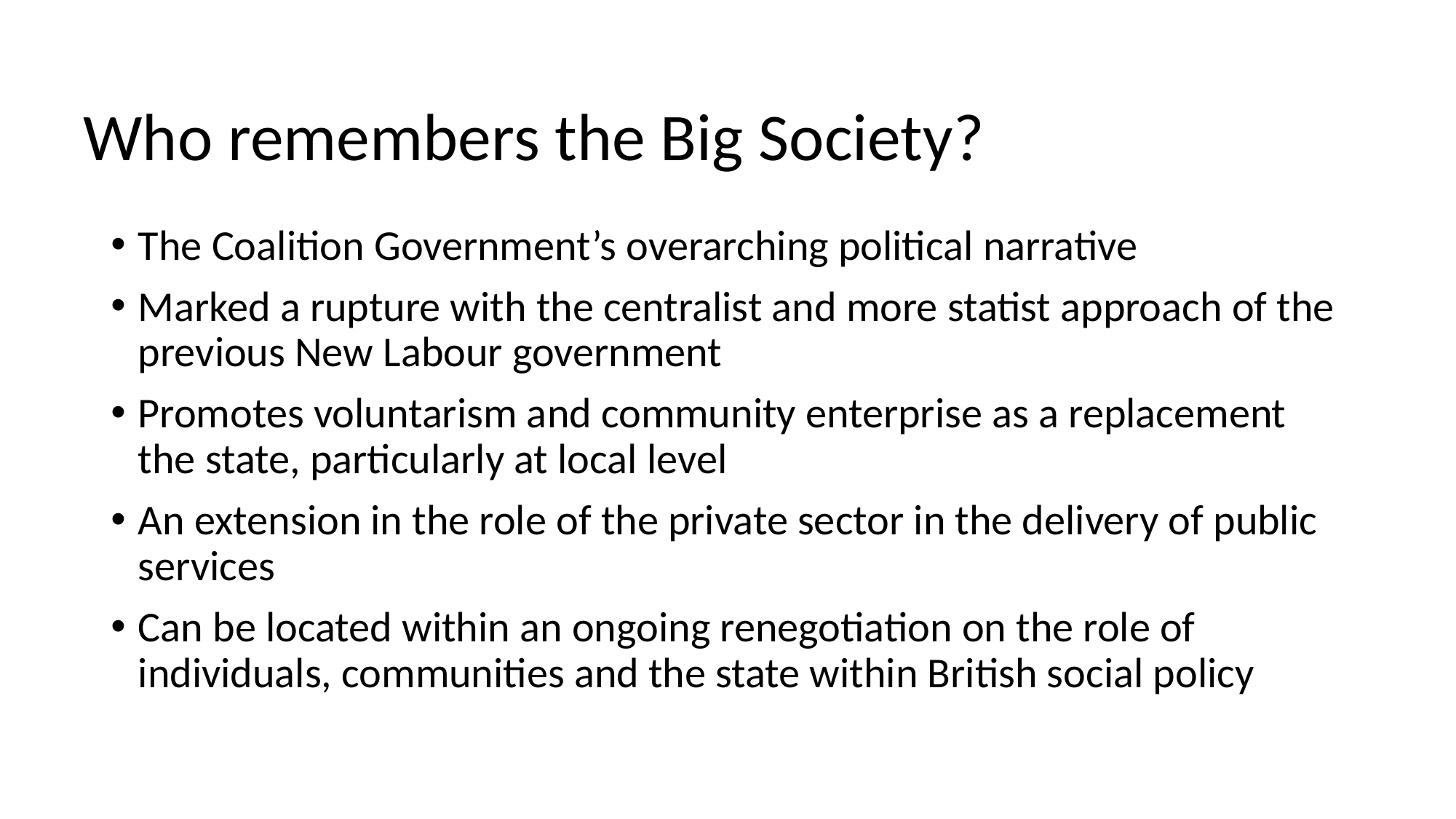

# Who remembers the Big Society?
The Coalition Government’s overarching political narrative
Marked a rupture with the centralist and more statist approach of the previous New Labour government
Promotes voluntarism and community enterprise as a replacement the state, particularly at local level
An extension in the role of the private sector in the delivery of public services
Can be located within an ongoing renegotiation on the role of individuals, communities and the state within British social policy